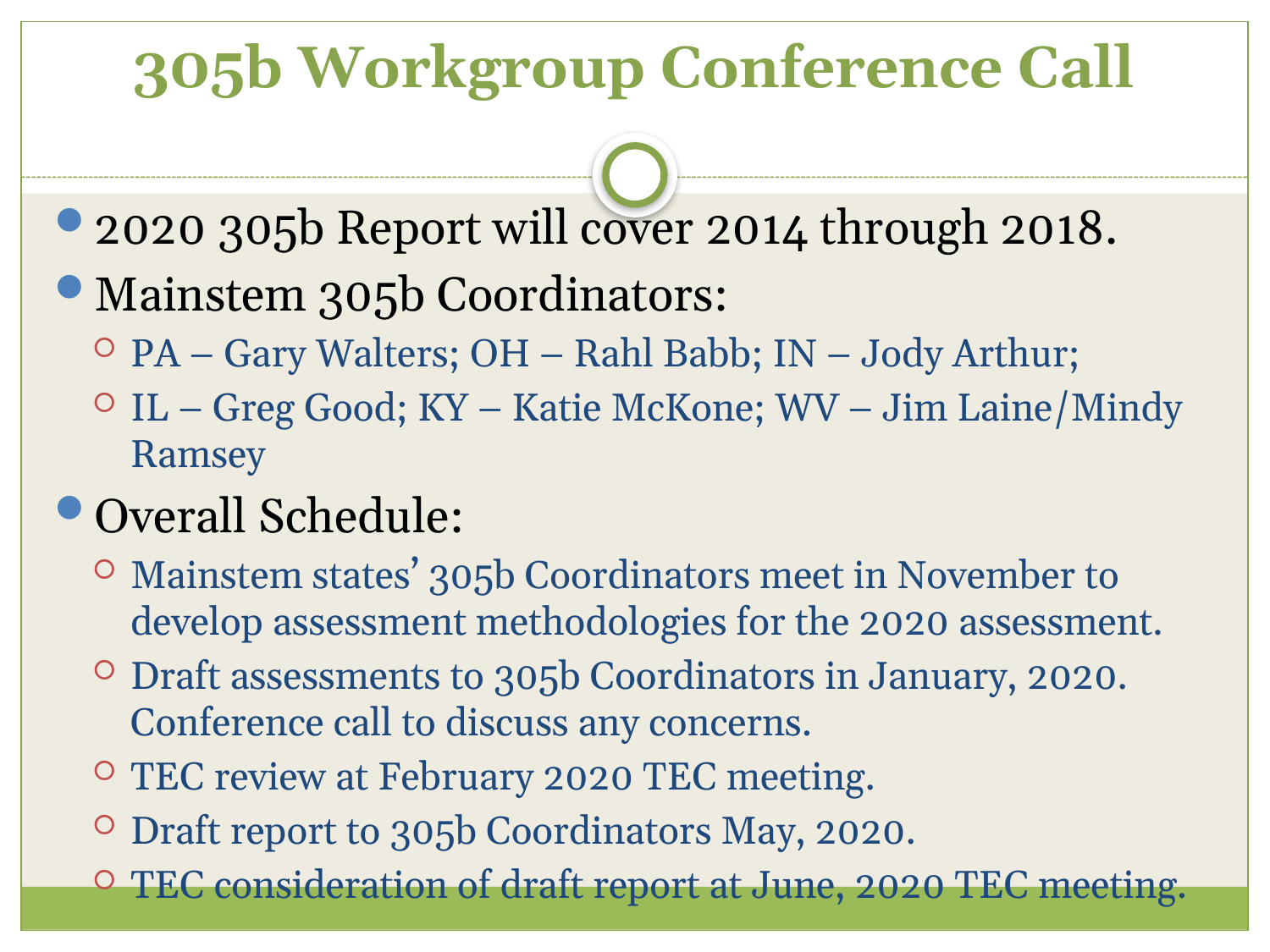

# 305b Workgroup Conference Call
2020 305b Report will cover 2014 through 2018.
Mainstem 305b Coordinators:
PA – Gary Walters; OH – Rahl Babb; IN – Jody Arthur;
IL – Greg Good; KY – Katie McKone; WV – Jim Laine/Mindy Ramsey
Overall Schedule:
Mainstem states’ 305b Coordinators meet in November to develop assessment methodologies for the 2020 assessment.
Draft assessments to 305b Coordinators in January, 2020.  Conference call to discuss any concerns.
TEC review at February 2020 TEC meeting.
Draft report to 305b Coordinators May, 2020.
TEC consideration of draft report at June, 2020 TEC meeting.